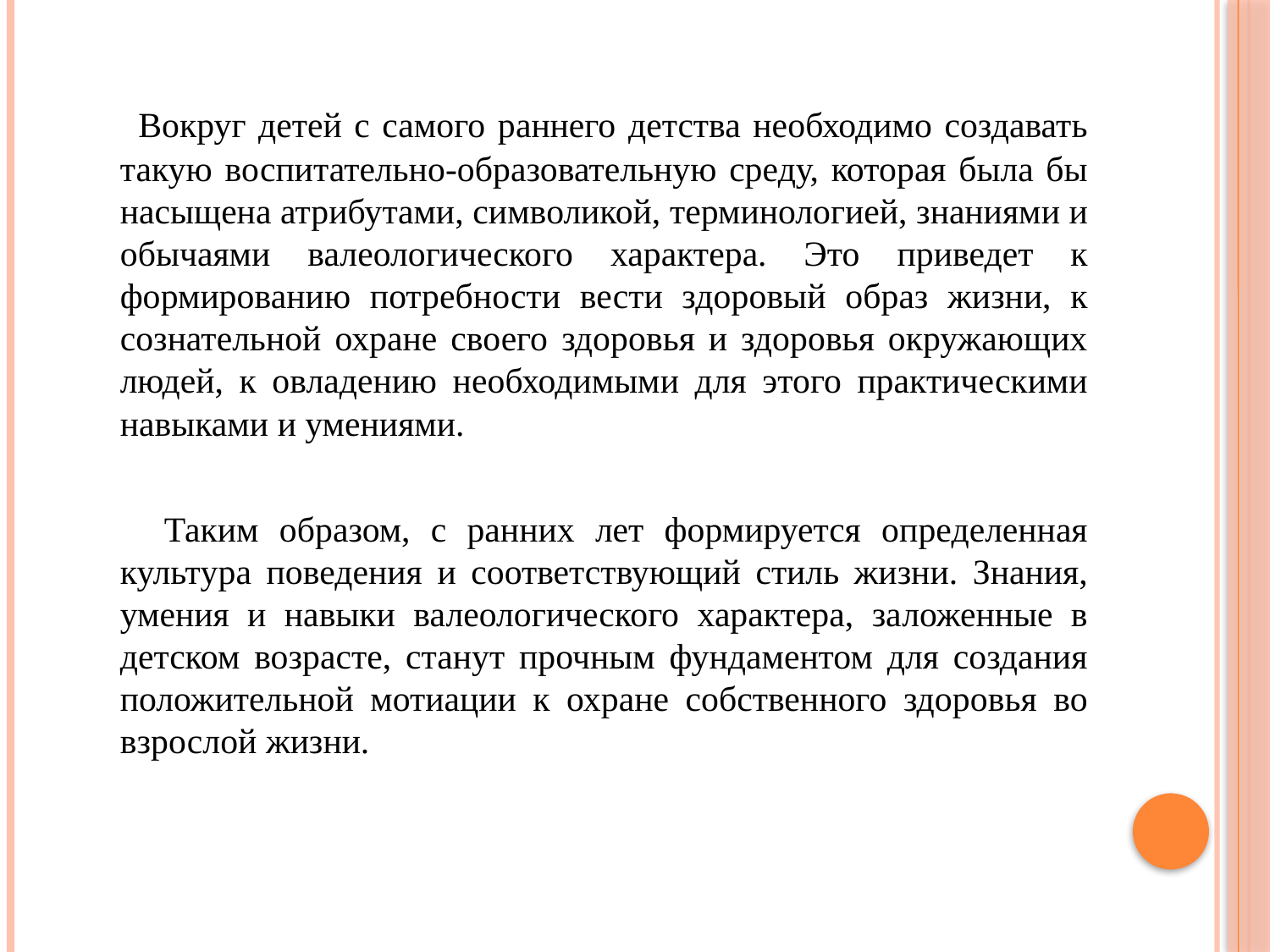

Вокруг детей с самого раннего детства необходимо создавать такую воспитательно-образовательную среду, которая была бы насыщена атрибутами, символикой, терминологией, знаниями и обычаями валеологического характера. Это приведет к формированию потребности вести здоровый образ жизни, к сознательной охране своего здоровья и здоровья окружающих людей, к овладению необходимыми для этого практическими навыками и умениями.

    Таким образом, с ранних лет формируется определенная культура поведения и соответствующий стиль жизни. Знания, умения и навыки валеологического характера, заложенные в детском возрасте, станут прочным фундаментом для создания положительной мотиации к охране собственного здоровья во взрослой жизни.